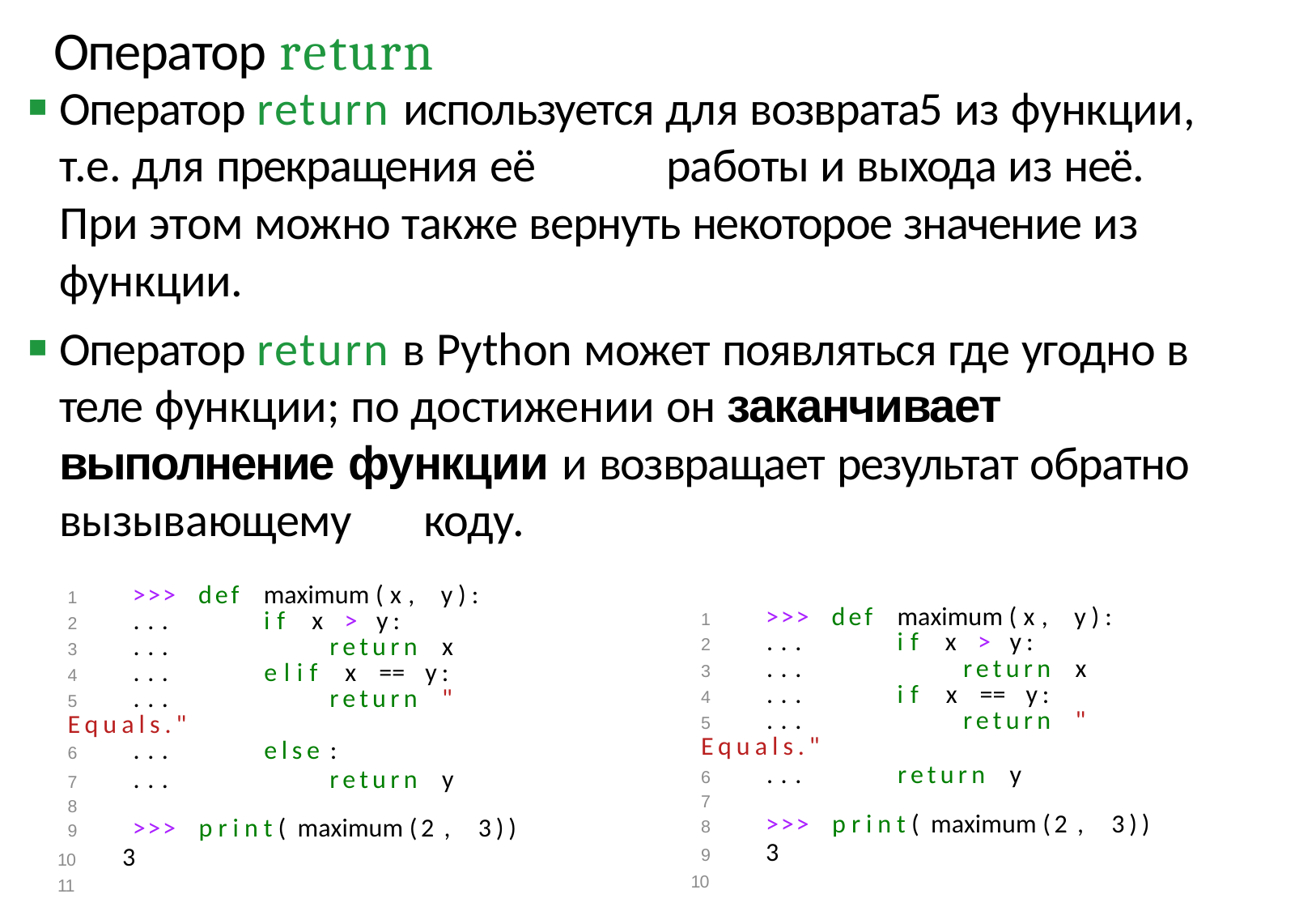

# Оператор return
Оператор return используется для возврата5 из функции, т.е. для прекращения её 	работы и выхода из неё. При этом можно также вернуть некоторое значение из функции.
Оператор return в Python может появляться где угодно в теле функции; по достижении 	он заканчивает выполнение функции и возвращает результат обратно вызывающему 	коду.
1	>>>  def  maximum (x, y):
2	...	if x > y:
3	...	return x
4	...	elif  x == y:
5	...	return " Equals."
6	...	else :
7	...	return y
8
9	>>>  print( maximum (2 ,  3))
10	3
11
1	>>>  def  maximum (x, y):
2	...	if x > y:
3	...	return x
4	...	if x == y:
5	...	return " Equals."
6	...	return y
7
8	>>>  print( maximum (2 ,  3))
9	3
10